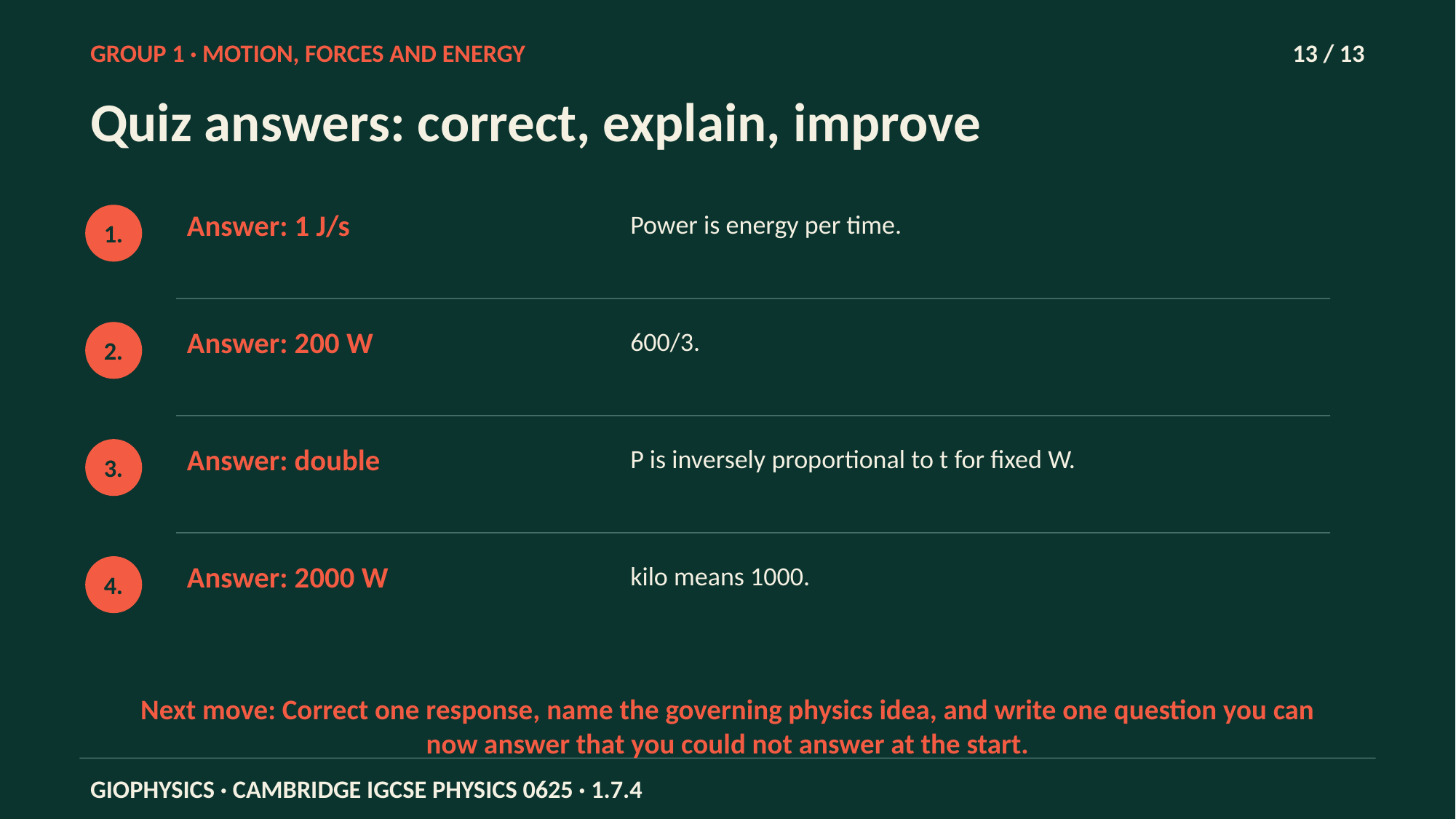

GROUP 1 · MOTION, FORCES AND ENERGY
13 / 13
Quiz answers: correct, explain, improve
Answer: 1 J/s
Power is energy per time.

1.

Answer: 200 W
600/3.

2.

Answer: double
P is inversely proportional to t for fixed W.

3.

Answer: 2000 W
kilo means 1000.

4.
Next move: Correct one response, name the governing physics idea, and write one question you can now answer that you could not answer at the start.

GIOPHYSICS · CAMBRIDGE IGCSE PHYSICS 0625 · 1.7.4